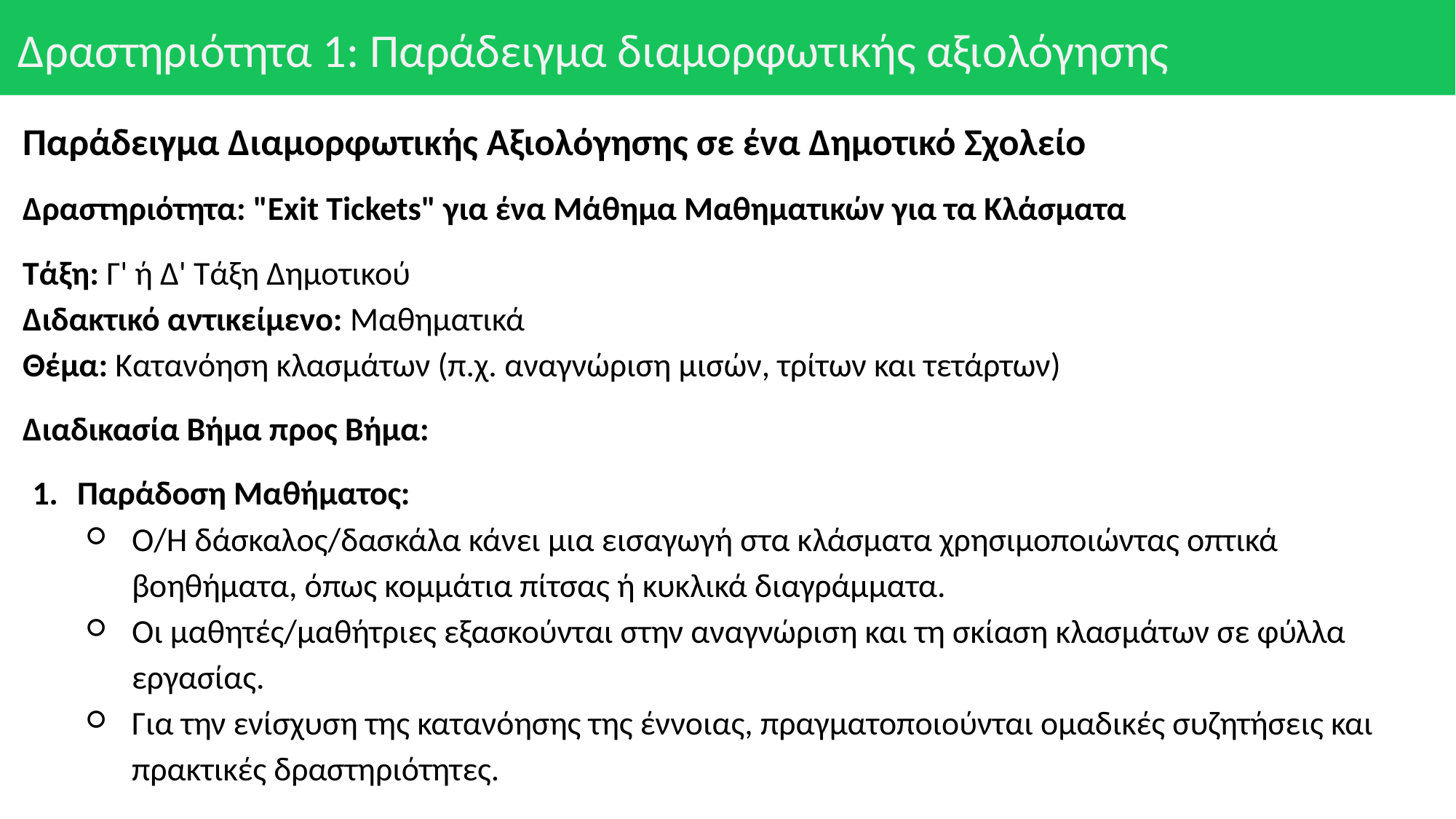

# Δραστηριότητα 1: Παράδειγμα διαμορφωτικής αξιολόγησης
Παράδειγμα Διαμορφωτικής Αξιολόγησης σε ένα Δημοτικό Σχολείο
Δραστηριότητα: "Exit Tickets" για ένα Μάθημα Μαθηματικών για τα Κλάσματα
Τάξη: Γ' ή Δ' Τάξη Δημοτικού
Διδακτικό αντικείμενο: Μαθηματικά
Θέμα: Κατανόηση κλασμάτων (π.χ. αναγνώριση μισών, τρίτων και τετάρτων)
Διαδικασία Βήμα προς Βήμα:
Παράδοση Μαθήματος:
Ο/Η δάσκαλος/δασκάλα κάνει μια εισαγωγή στα κλάσματα χρησιμοποιώντας οπτικά βοηθήματα, όπως κομμάτια πίτσας ή κυκλικά διαγράμματα.
Οι μαθητές/μαθήτριες εξασκούνται στην αναγνώριση και τη σκίαση κλασμάτων σε φύλλα εργασίας.
Για την ενίσχυση της κατανόησης της έννοιας, πραγματοποιούνται ομαδικές συζητήσεις και πρακτικές δραστηριότητες.